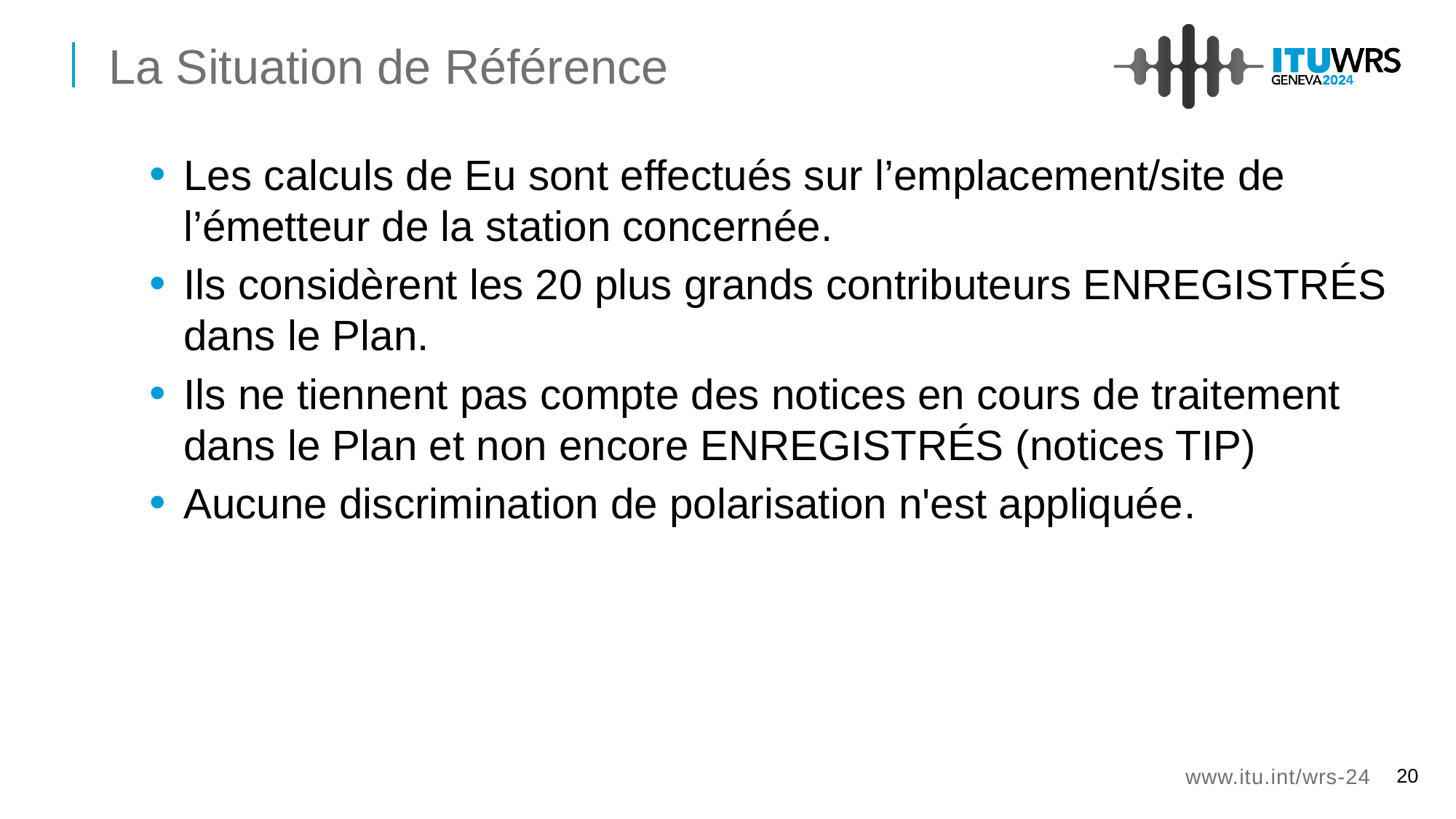

La Situation de Référence

Les calculs de Eu sont effectués sur l’emplacement/site de l’émetteur de la station concernée.
Ils considèrent les 20 plus grands contributeurs ENREGISTRÉS dans le Plan.
Ils ne tiennent pas compte des notices en cours de traitement dans le Plan et non encore ENREGISTRÉS (notices TIP)
Aucune discrimination de polarisation n'est appliquée.